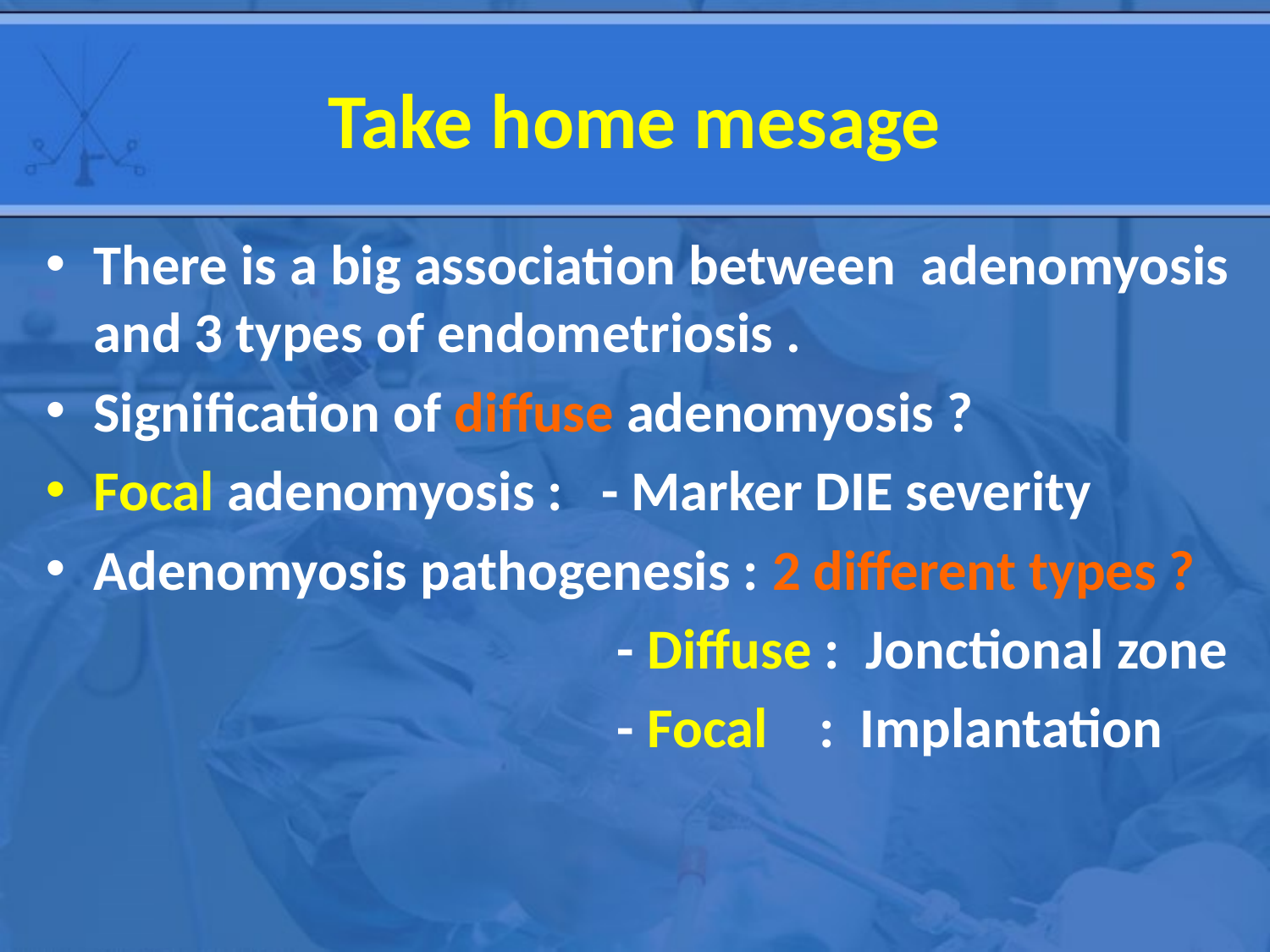

# Take home mesage
There is a big association between  adenomyosis and 3 types of endometriosis .
Signification of diffuse adenomyosis ?
Focal adenomyosis :   - Marker DIE severity
Adenomyosis pathogenesis : 2 different types ?
                                             - Diffuse :  Jonctional zone
                                             - Focal    :  Implantation